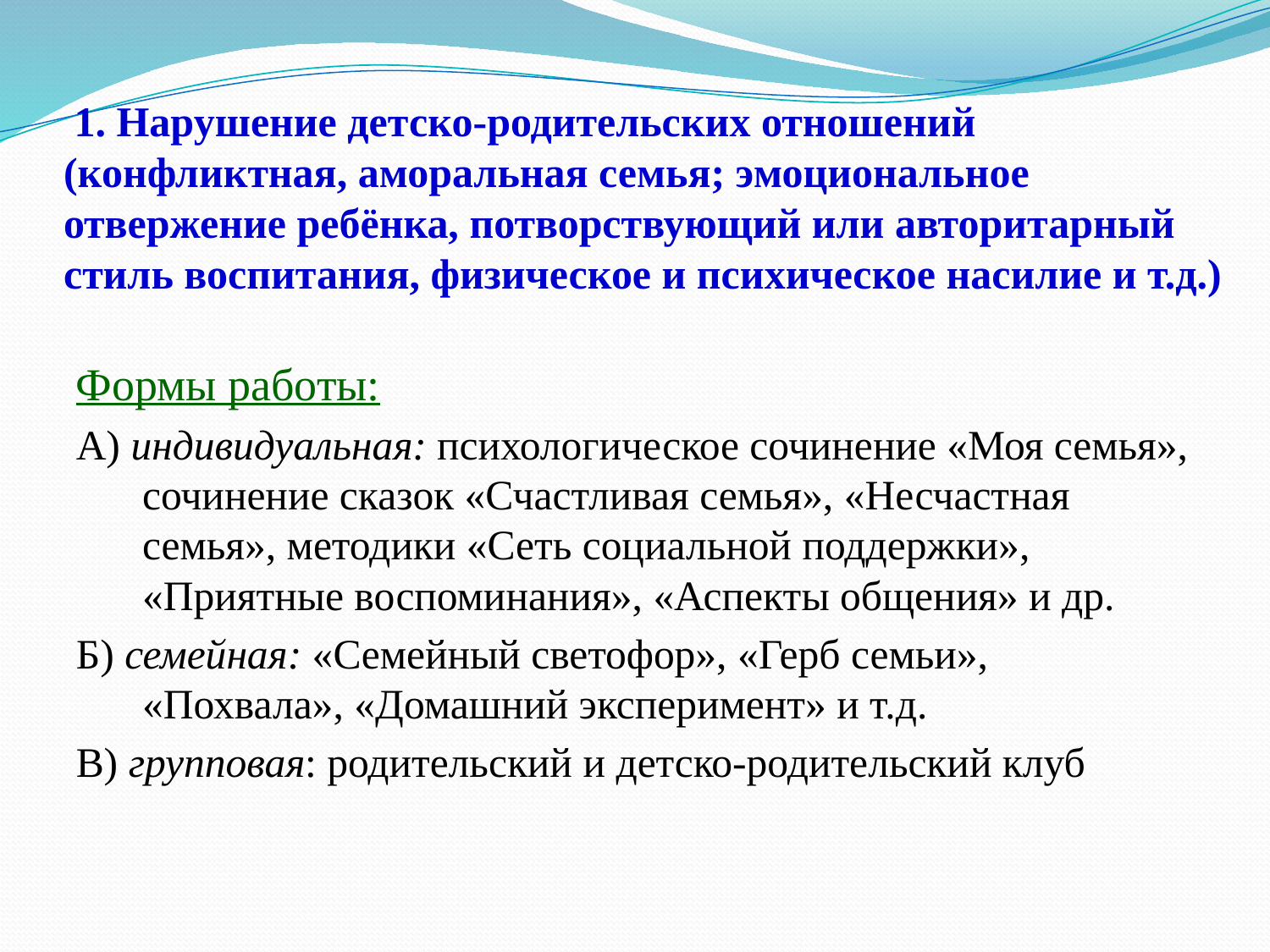

# 1. Нарушение детско-родительских отношений (конфликтная, аморальная семья; эмоциональное отвержение ребёнка, потворствующий или авторитарный стиль воспитания, физическое и психическое насилие и т.д.)

Формы работы:
А) индивидуальная: психологическое сочинение «Моя семья», сочинение сказок «Счастливая семья», «Несчастная семья», методики «Сеть социальной поддержки»,  «Приятные воспоминания», «Аспекты общения» и др.
Б) семейная: «Семейный светофор», «Герб семьи», «Похвала», «Домашний эксперимент» и т.д.
В) групповая: родительский и детско-родительский клуб